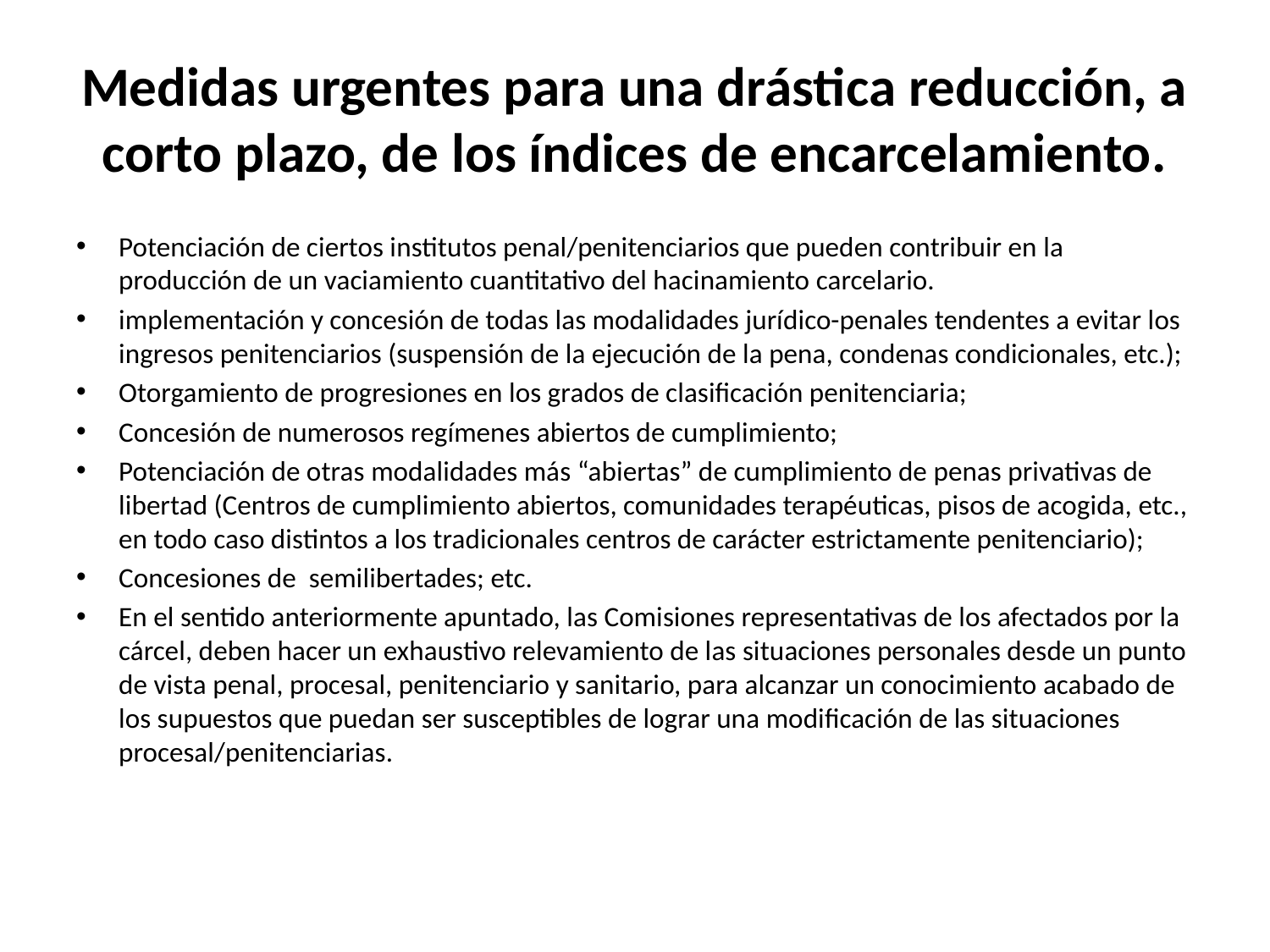

# Medidas urgentes para una drástica reducción, a corto plazo, de los índices de encarcelamiento.
Potenciación de ciertos institutos penal/penitenciarios que pueden contribuir en la producción de un vaciamiento cuantitativo del hacinamiento carcelario.
implementación y concesión de todas las modalidades jurídico-penales tendentes a evitar los ingresos penitenciarios (suspensión de la ejecución de la pena, condenas condicionales, etc.);
Otorgamiento de progresiones en los grados de clasificación penitenciaria;
Concesión de numerosos regímenes abiertos de cumplimiento;
Potenciación de otras modalidades más “abiertas” de cumplimiento de penas privativas de libertad (Centros de cumplimiento abiertos, comunidades terapéuticas, pisos de acogida, etc., en todo caso distintos a los tradicionales centros de carácter estrictamente penitenciario);
Concesiones de  semilibertades; etc.
En el sentido anteriormente apuntado, las Comisiones representativas de los afectados por la cárcel, deben hacer un exhaustivo relevamiento de las situaciones personales desde un punto de vista penal, procesal, penitenciario y sanitario, para alcanzar un conocimiento acabado de los supuestos que puedan ser susceptibles de lograr una modificación de las situaciones procesal/penitenciarias.